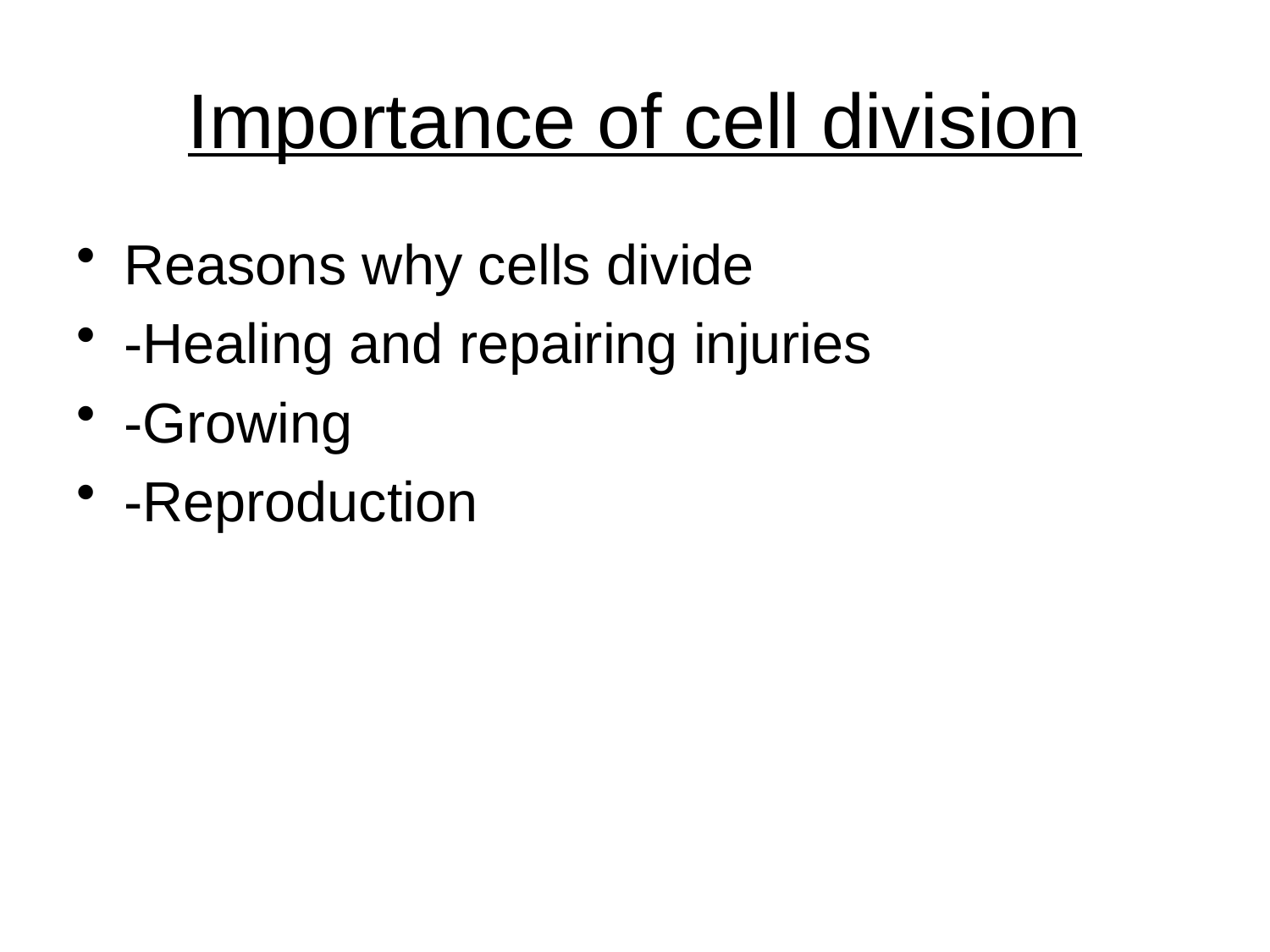

# Importance of cell division
Reasons why cells divide
-Healing and repairing injuries
-Growing
-Reproduction